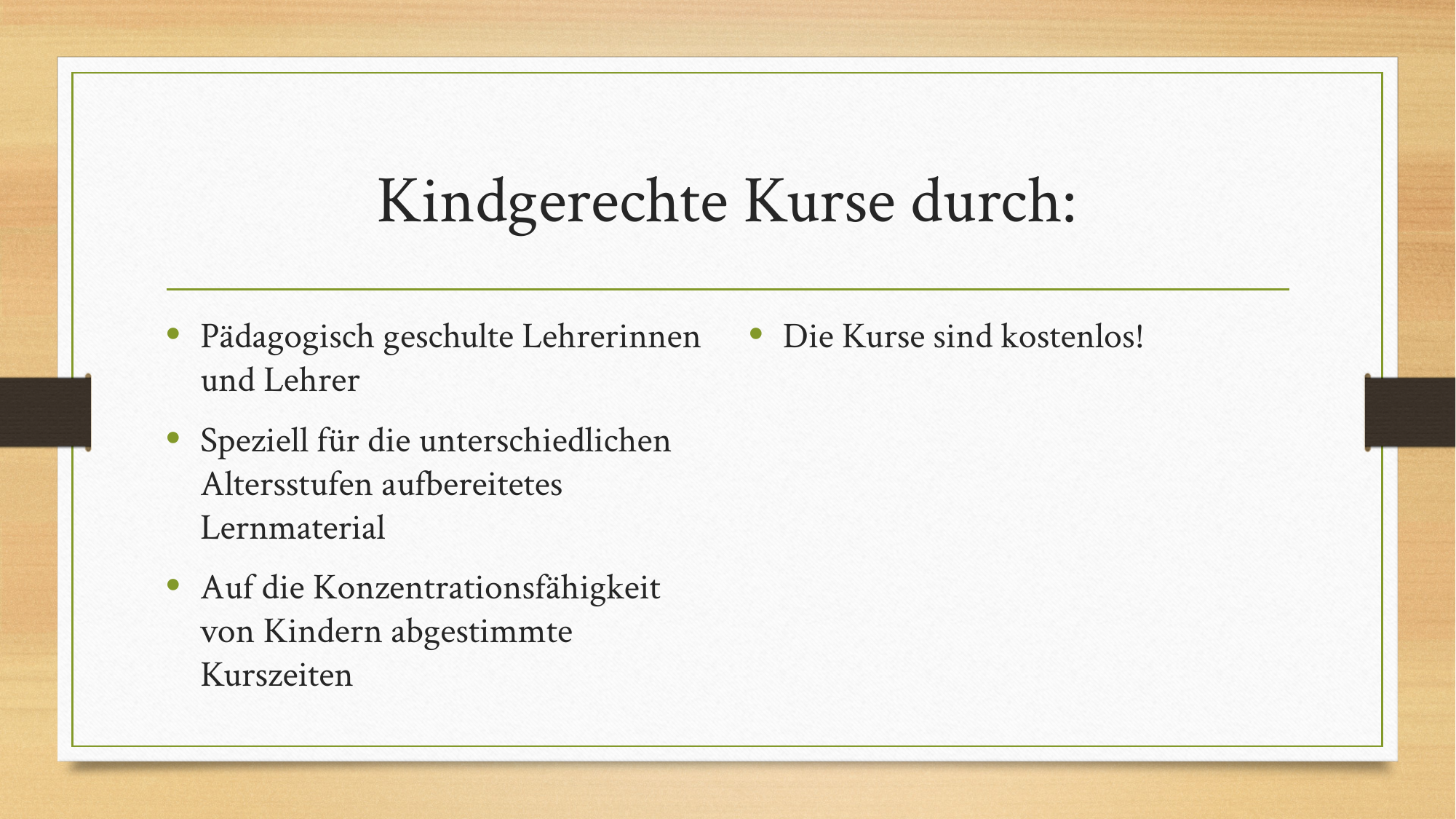

# Kindgerechte Kurse durch:
Pädagogisch geschulte Lehrerinnen und Lehrer
Speziell für die unterschiedlichen Altersstufen aufbereitetes Lernmaterial
Auf die Konzentrationsfähigkeit von Kindern abgestimmte Kurszeiten
Die Kurse sind kostenlos!